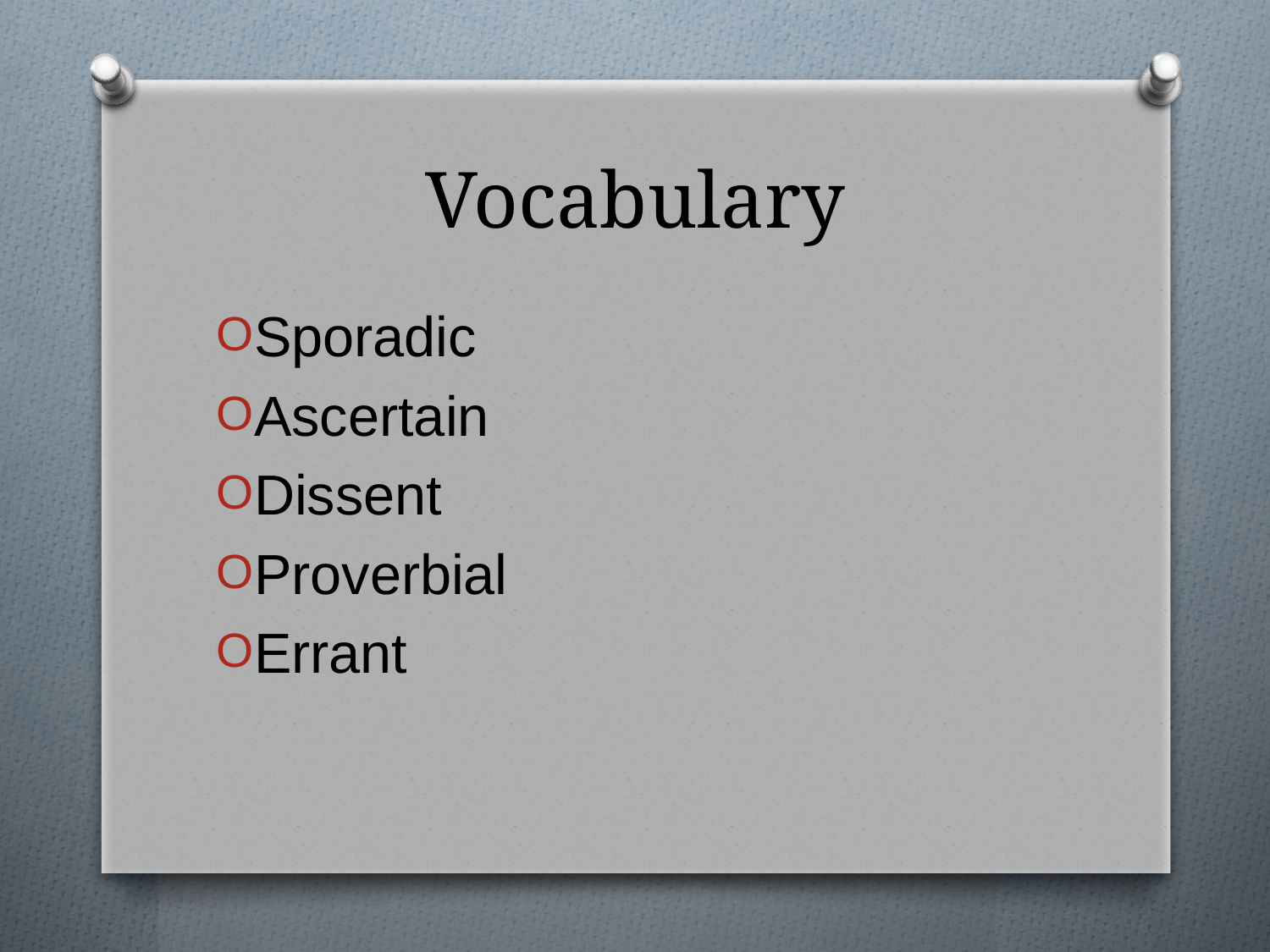

# Vocabulary
Sporadic
Ascertain
Dissent
Proverbial
Errant